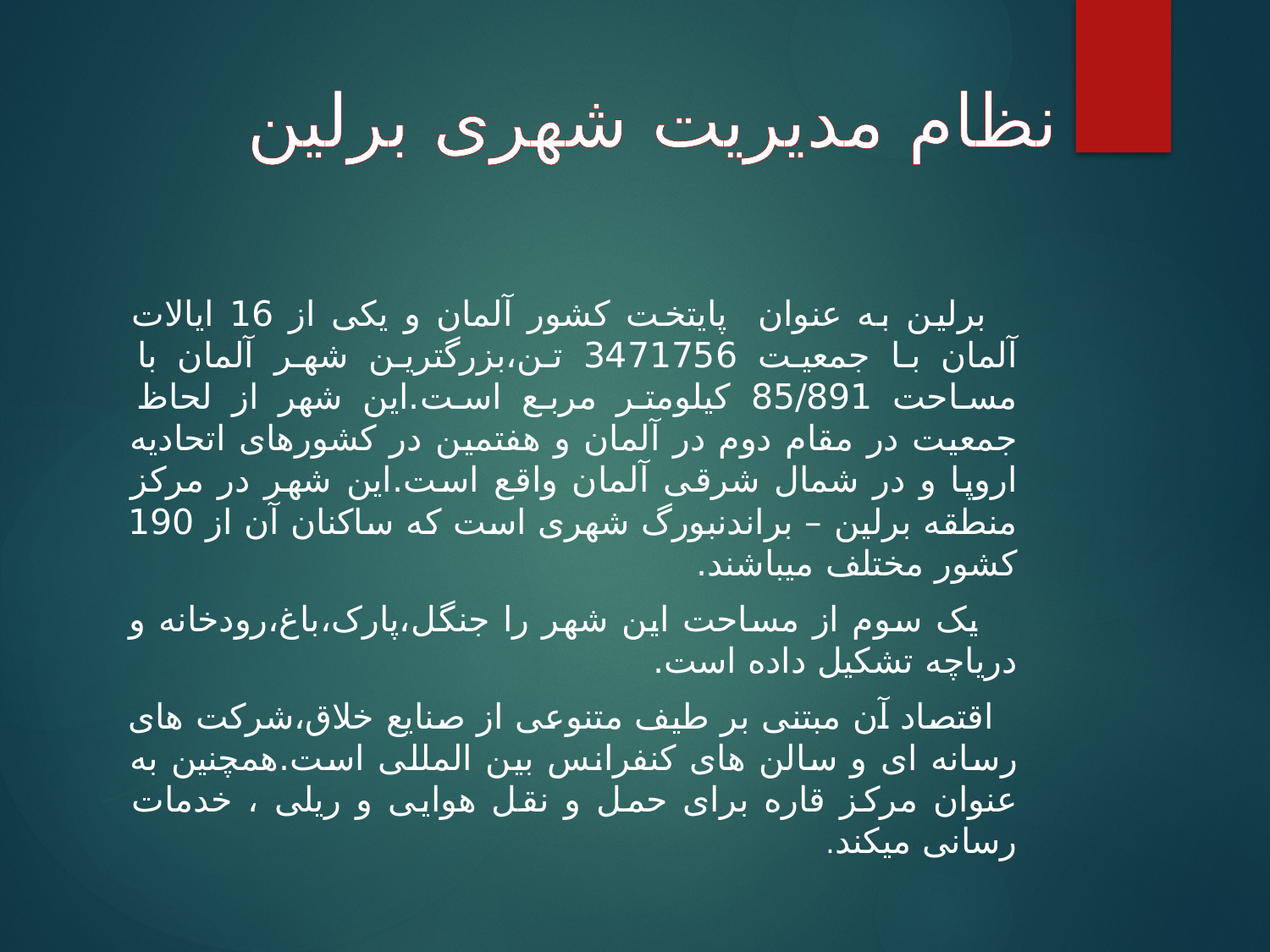

# نظام مدیریت شهری برلین
  برلین به عنوان  پایتخت کشور آلمان و یکی از 16 ایالات آلمان با جمعیت 3471756 تن،بزرگترین شهر آلمان با مساحت 85/891 کیلومتر مربع است.این شهر از لحاظ جمعیت در مقام دوم در آلمان و هفتمین در کشورهای اتحادیه اروپا و در شمال شرقی آلمان واقع است.این شهر در مرکز منطقه برلین – براندنبورگ شهری است که ساکنان آن از 190 کشور مختلف میباشند.
   یک سوم از مساحت این شهر را جنگل،پارک،باغ،رودخانه و دریاچه تشکیل داده است.
  اقتصاد آن مبتنی بر طیف متنوعی از صنایع خلاق،شرکت های رسانه ای و سالن های کنفرانس بین المللی است.همچنین به عنوان مرکز قاره برای حمل و نقل هوایی و ریلی ، خدمات رسانی میکند.